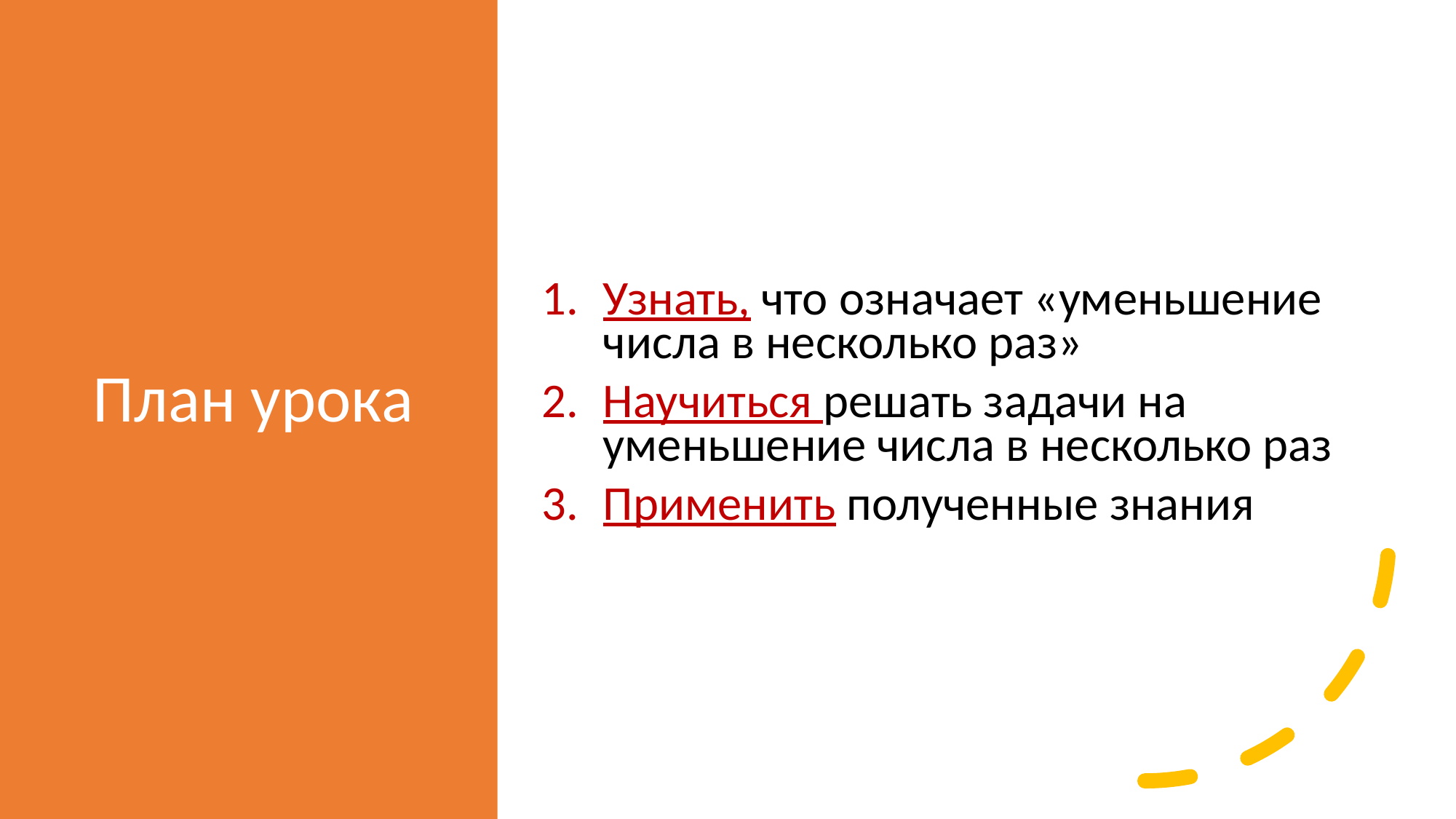

# План урока
Узнать, что означает «уменьшение числа в несколько раз»
Научиться решать задачи на уменьшение числа в несколько раз
Применить полученные знания